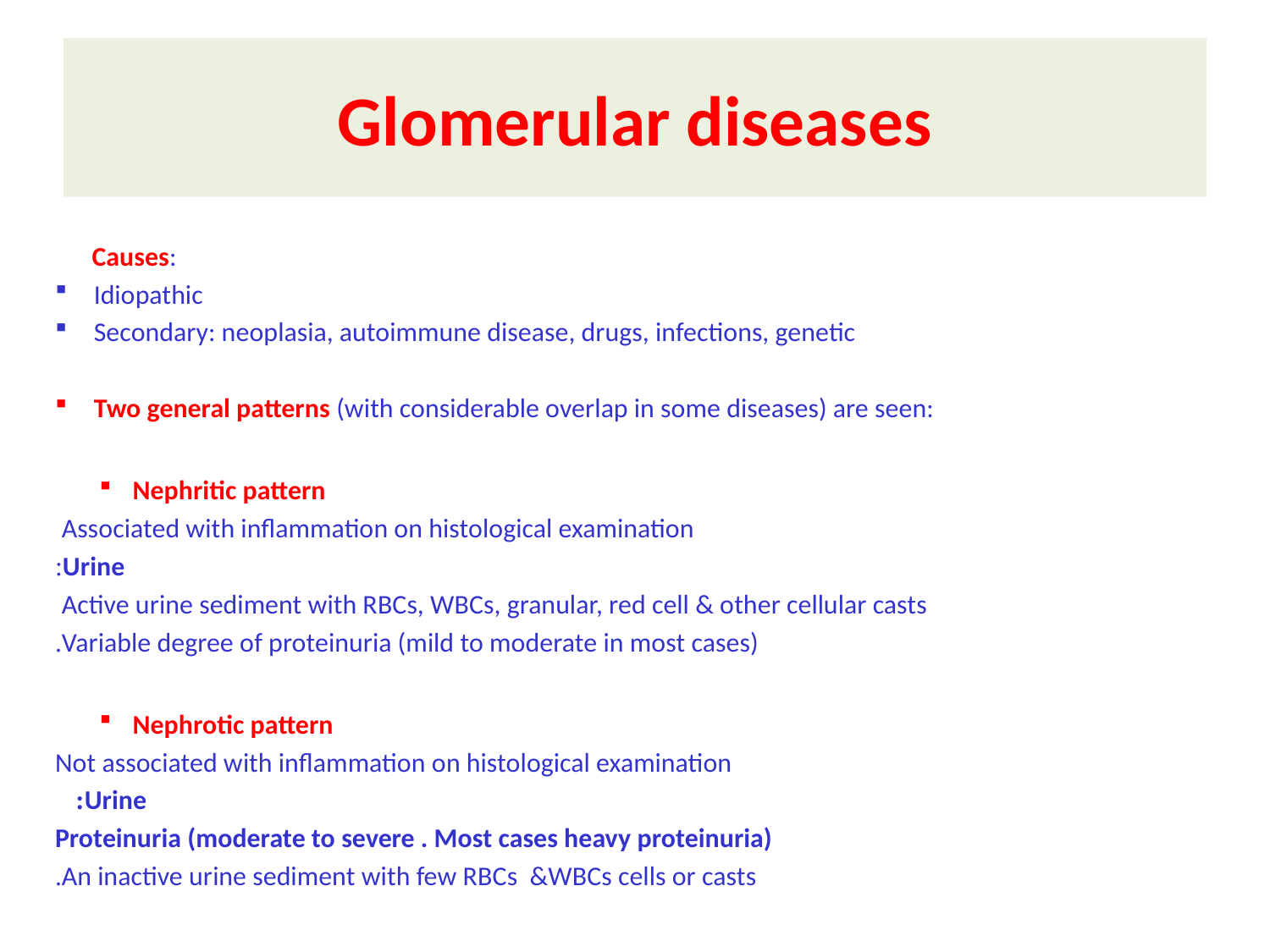

# Glomerular diseases
      Causes:
Idiopathic
Secondary: neoplasia, autoimmune disease, drugs, infections, genetic

Two general patterns (with considerable overlap in some diseases) are seen:

Nephritic pattern
Associated with inflammation on histological examination
Urine:
Active urine sediment with RBCs, WBCs, granular, red cell & other cellular casts
Variable degree of proteinuria (mild to moderate in most cases).

Nephrotic pattern
Not associated with inflammation on histological examination
Urine:
Proteinuria (moderate to severe . Most cases heavy proteinuria)
An inactive urine sediment with few RBCs  &WBCs cells or casts.